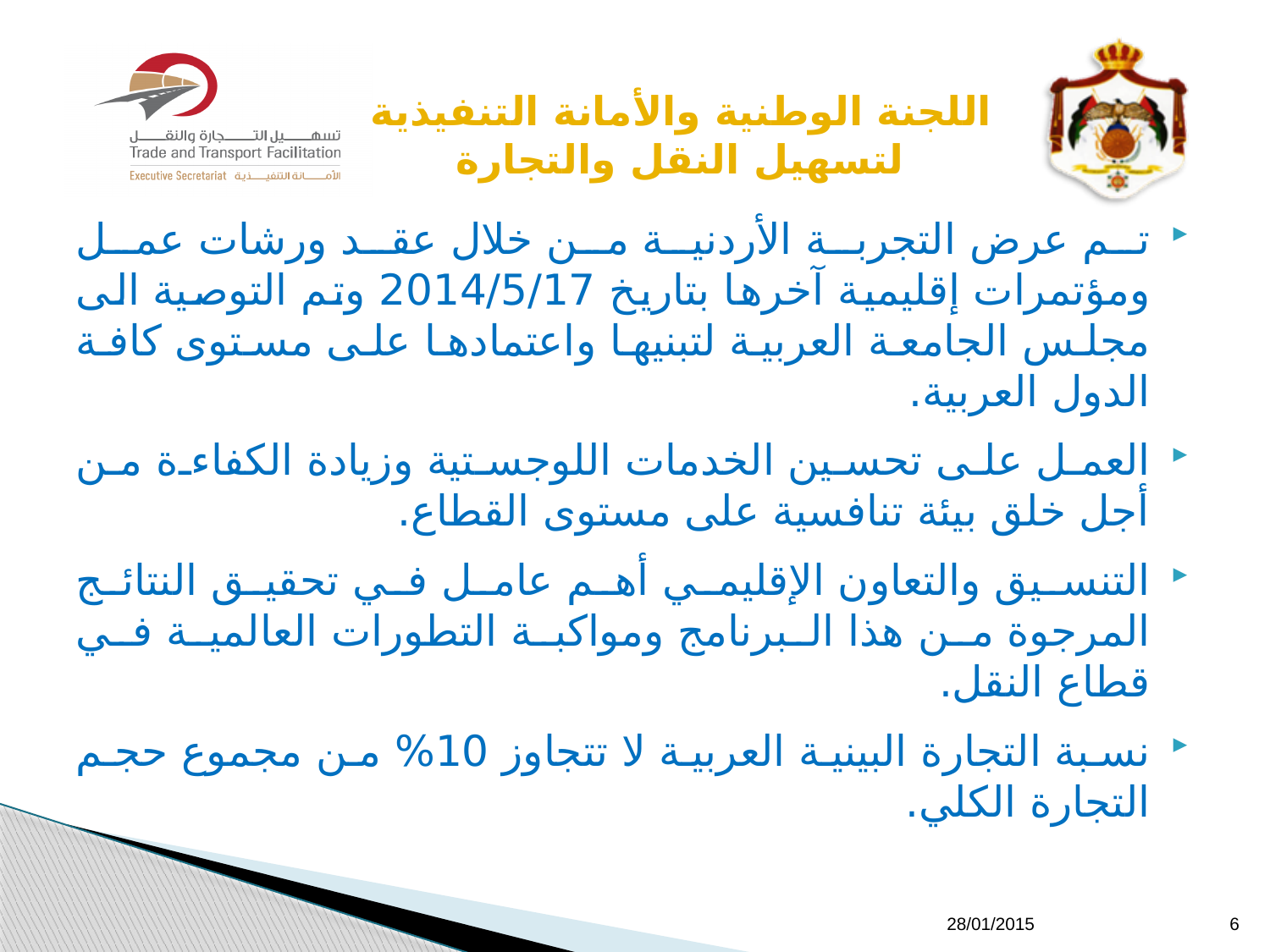

# اللجنة الوطنية والأمانة التنفيذية  لتسهيل النقل والتجارة
تم عرض التجربة الأردنية من خلال عقد ورشات عمل ومؤتمرات إقليمية آخرها بتاريخ 2014/5/17 وتم التوصية الى مجلس الجامعة العربية لتبنيها واعتمادها على مستوى كافة الدول العربية.
العمل على تحسين الخدمات اللوجستية وزيادة الكفاءة من أجل خلق بيئة تنافسية على مستوى القطاع.
التنسيق والتعاون الإقليمي أهم عامل في تحقيق النتائج المرجوة من هذا البرنامج ومواكبة التطورات العالمية في قطاع النقل.
نسبة التجارة البينية العربية لا تتجاوز 10% من مجموع حجم التجارة الكلي.
28/01/2015
6